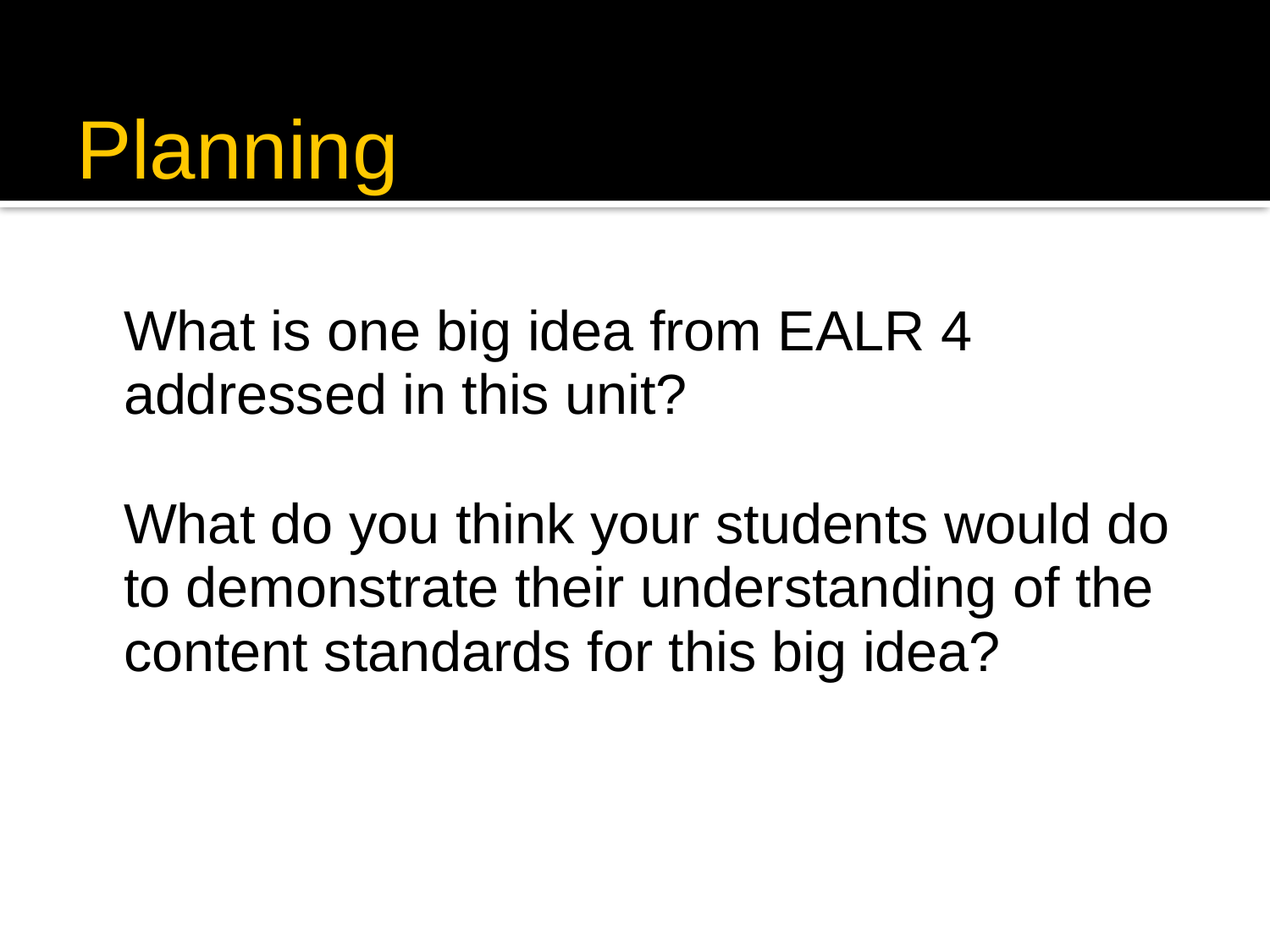

Planning
What is one big idea from EALR 4 addressed in this unit?

What do you think your students would do to demonstrate their understanding of the content standards for this big idea?